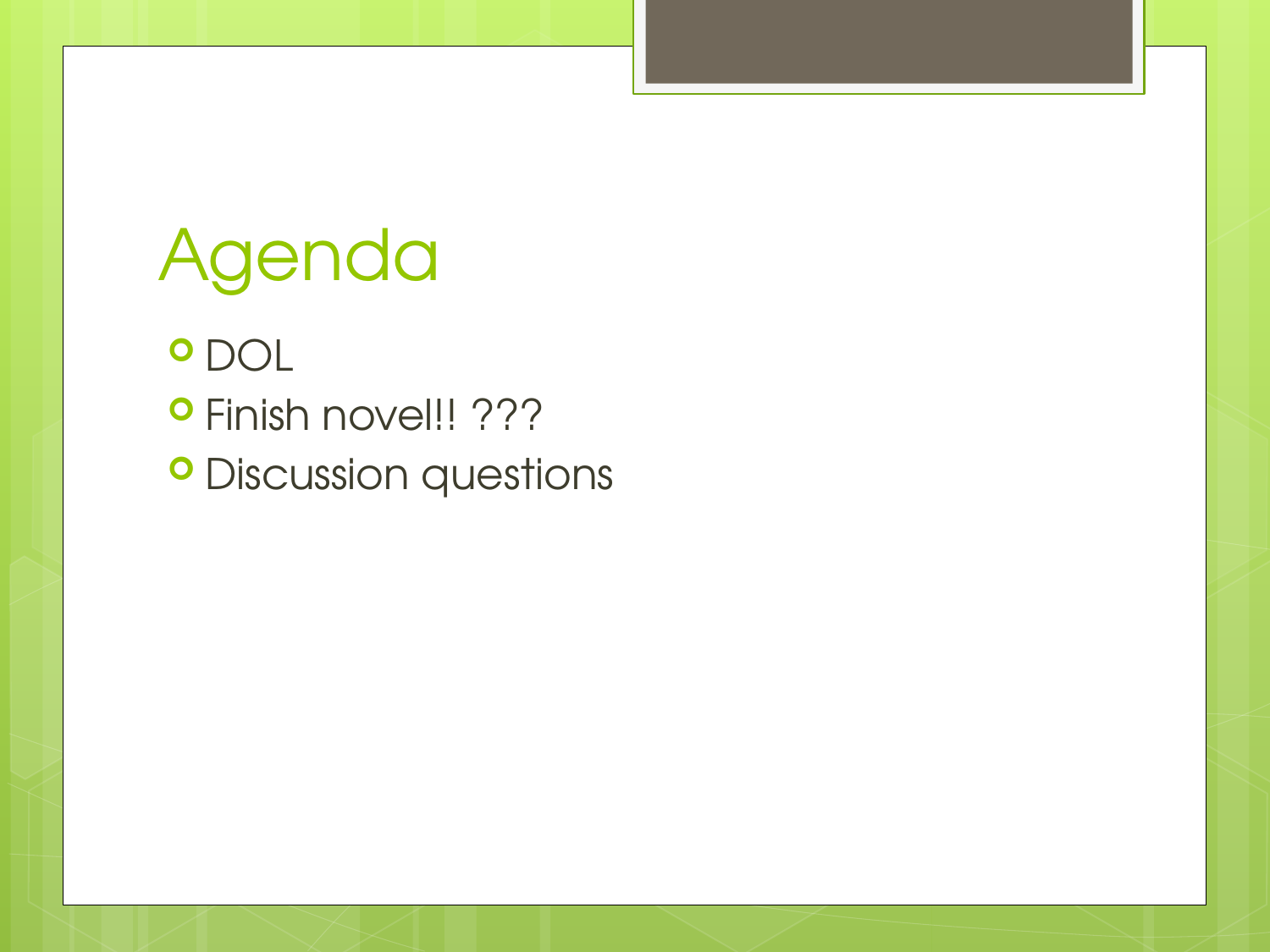

# Agenda
DOL
Finish novel!! ???
Discussion questions